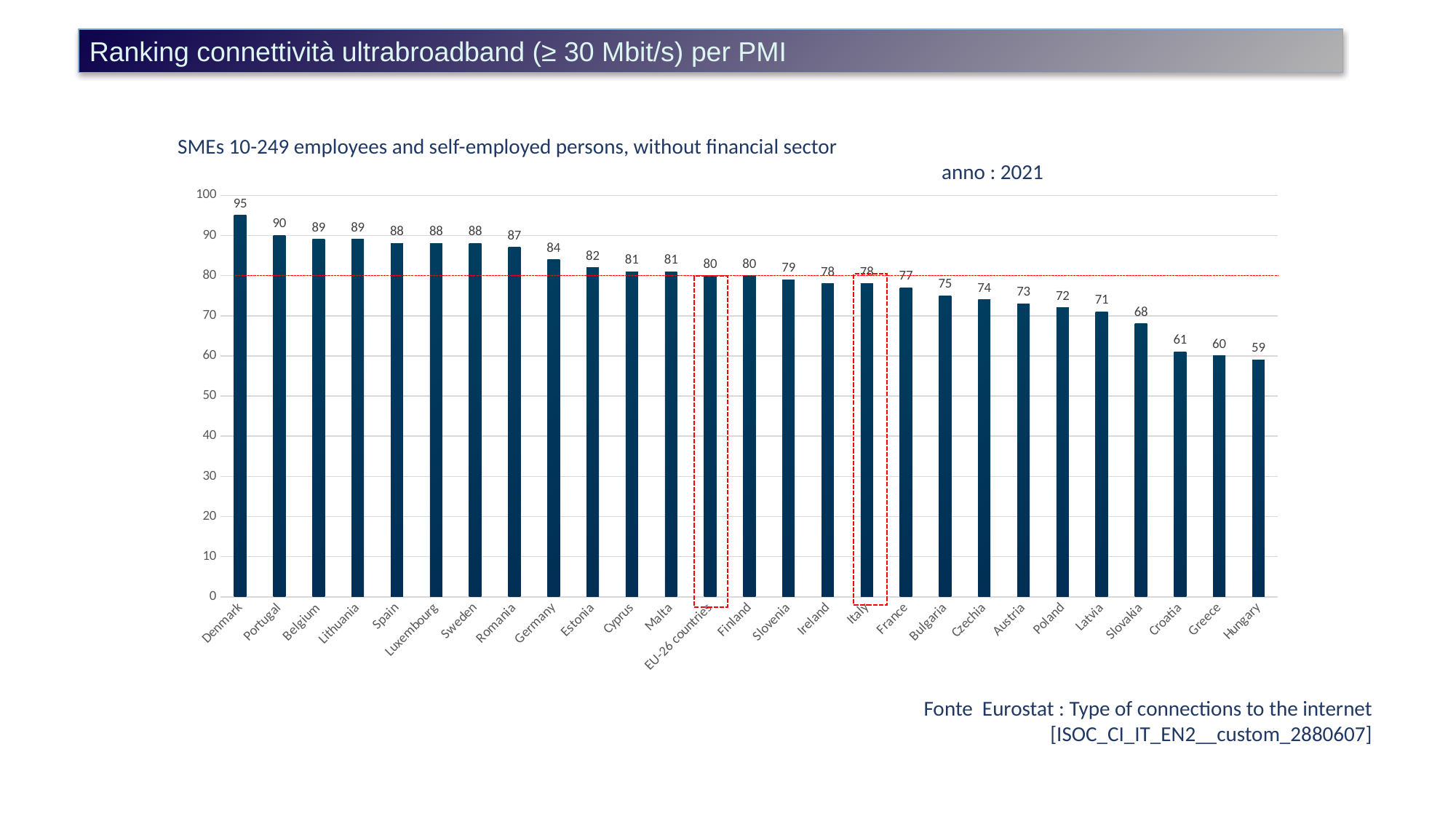

Ranking connettività ultrabroadband (≥ 30 Mbit/s) per PMI
SMEs 10-249 employees and self-employed persons, without financial sector 									anno : 2021

### Chart

| Category | 2021 |
|---|---|
| Denmark | 95.0 |
| Portugal | 90.0 |
| Belgium | 89.0 |
| Lithuania | 89.0 |
| Spain | 88.0 |
| Luxembourg | 88.0 |
| Sweden | 88.0 |
| Romania | 87.0 |
| Germany | 84.0 |
| Estonia | 82.0 |
| Cyprus | 81.0 |
| Malta | 81.0 |
| EU-26 countries | 80.0 |
| Finland | 80.0 |
| Slovenia | 79.0 |
| Ireland | 78.0 |
| Italy | 78.0 |
| France | 77.0 |
| Bulgaria | 75.0 |
| Czechia | 74.0 |
| Austria | 73.0 |
| Poland | 72.0 |
| Latvia | 71.0 |
| Slovakia | 68.0 |
| Croatia | 61.0 |
| Greece | 60.0 |
| Hungary | 59.0 |

Fonte  Eurostat : Type of connections to the internet [ISOC_CI_IT_EN2__custom_2880607]
11